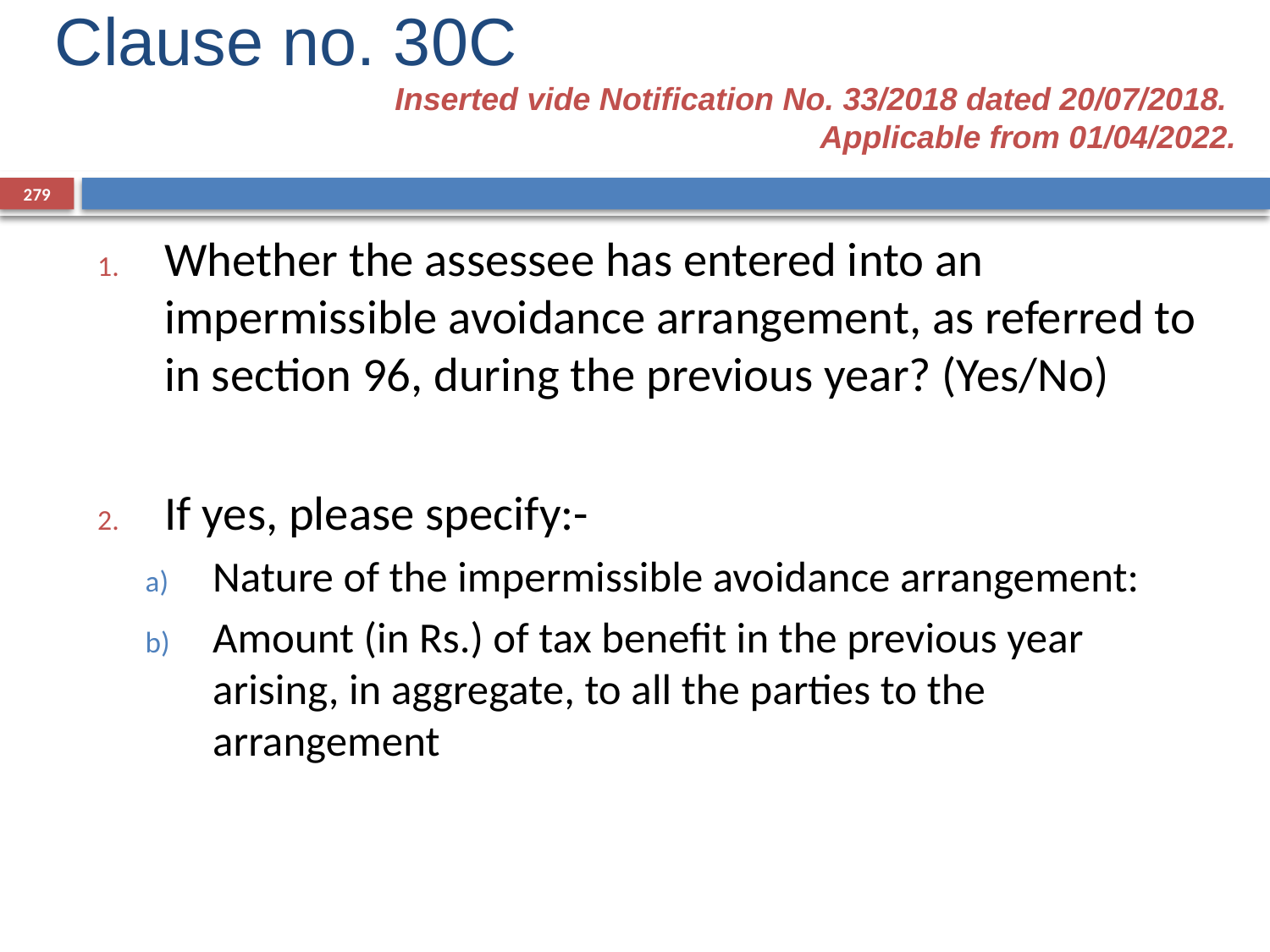

Clause no. 30C
Inserted vide Notification No. 33/2018 dated 20/07/2018.
Applicable from 01/04/2022.

279
Whether the assessee has entered into an impermissible avoidance arrangement, as referred to in section 96, during the previous year? (Yes/No)

If yes, please specify:-
Nature of the impermissible avoidance arrangement:
Amount (in Rs.) of tax benefit in the previous year arising, in aggregate, to all the parties to the arrangement